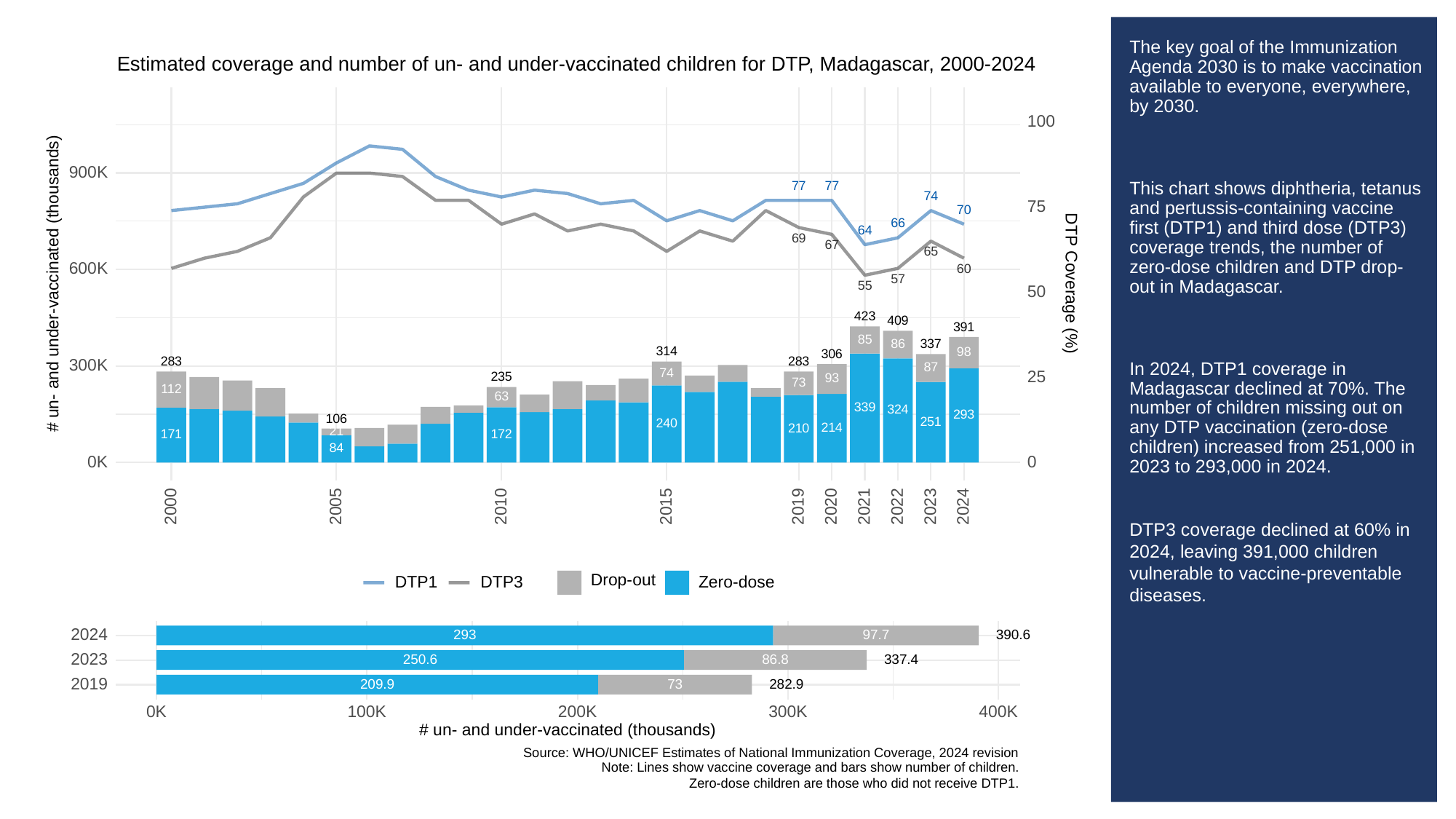

# The key goal of the Immunization Agenda 2030 is to make vaccination available to everyone, everywhere, by 2030.

This chart shows diphtheria, tetanus and pertussis-containing vaccine first (DTP1) and third dose (DTP3) coverage trends, the number of zero-dose children and DTP drop-out in Madagascar.

In 2024, DTP1 coverage in Madagascar declined at 70%. The number of children missing out on any DTP vaccination (zero-dose children) increased from 251,000 in 2023 to 293,000 in 2024.

DTP3 coverage declined at 60% in 2024, leaving 391,000 children vulnerable to vaccine-preventable diseases.

Estimated coverage and number of un- and under-vaccinated children for DTP, Madagascar, 2000-2024

100

900K

77
77
74
75
70
66

64
69
67
65
600K
60

57
# un- and under-vaccinated (thousands)
DTP Coverage (%)
55
50
423
409

391

85

86
337
314
98
306

283
283

300K

87

74
25

235
93

73

112

63

339

324

293

106

251
240

214

210

21

172
171

84

0K
0

2023
2000
2005
2010
2015
2019
2020
2021
2022
2024

Drop-out
DTP3
Zero-dose
DTP1

2024
293
390.6
97.7

2023
337.4
250.6
86.8

2019
73
209.9
282.9

300K
0K
100K
200K
400K
# un- and under-vaccinated (thousands)
Source: WHO/UNICEF Estimates of National Immunization Coverage, 2024 revision
Note: Lines show vaccine coverage and bars show number of children.
Zero-dose children are those who did not receive DTP1.